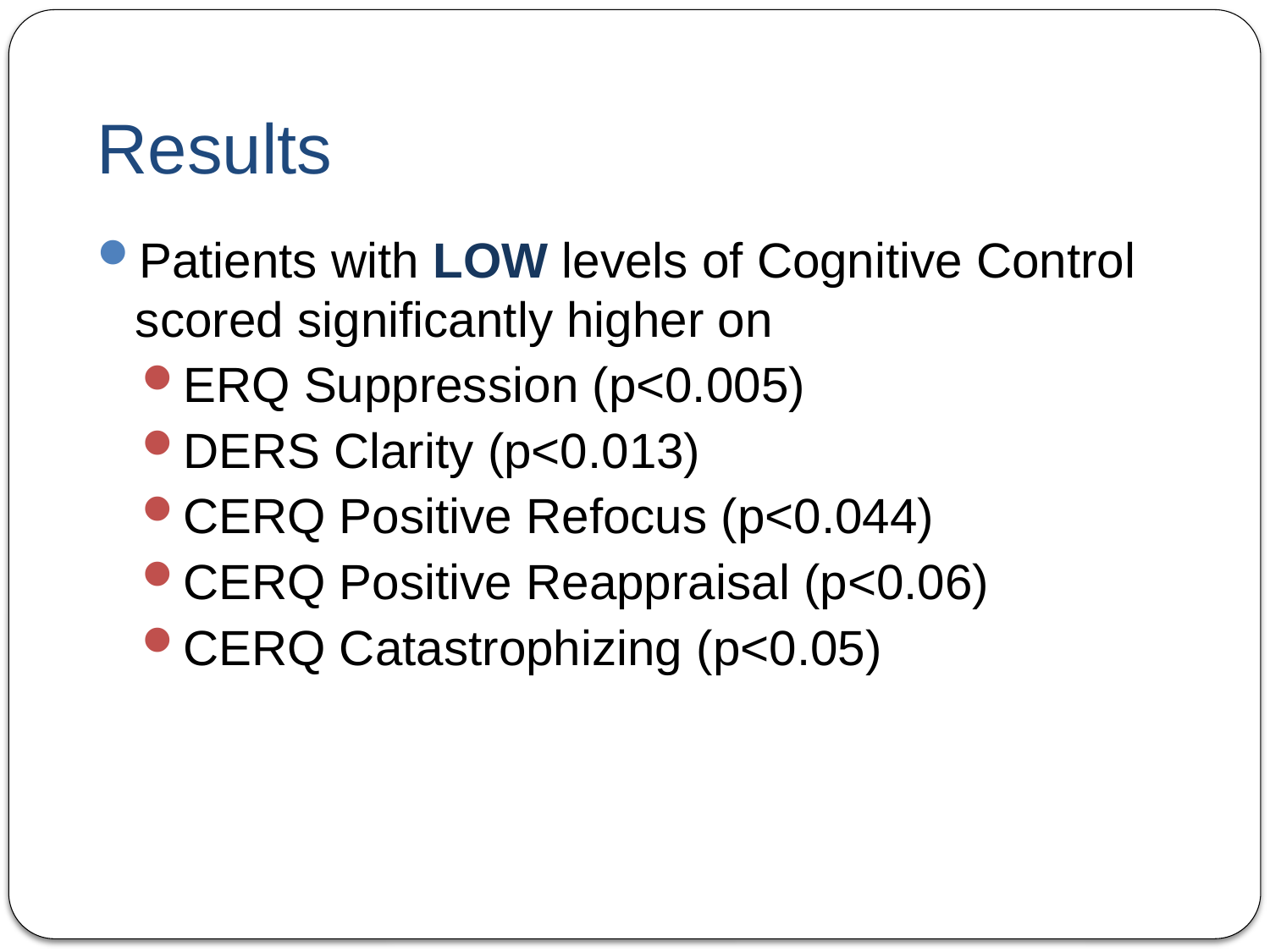

# Results
Patients with LOW levels of Cognitive Control scored significantly higher on
ERQ Suppression (p<0.005)
DERS Clarity (p<0.013)
CERQ Positive Refocus (p<0.044)
CERQ Positive Reappraisal (p<0.06)
CERQ Catastrophizing (p<0.05)